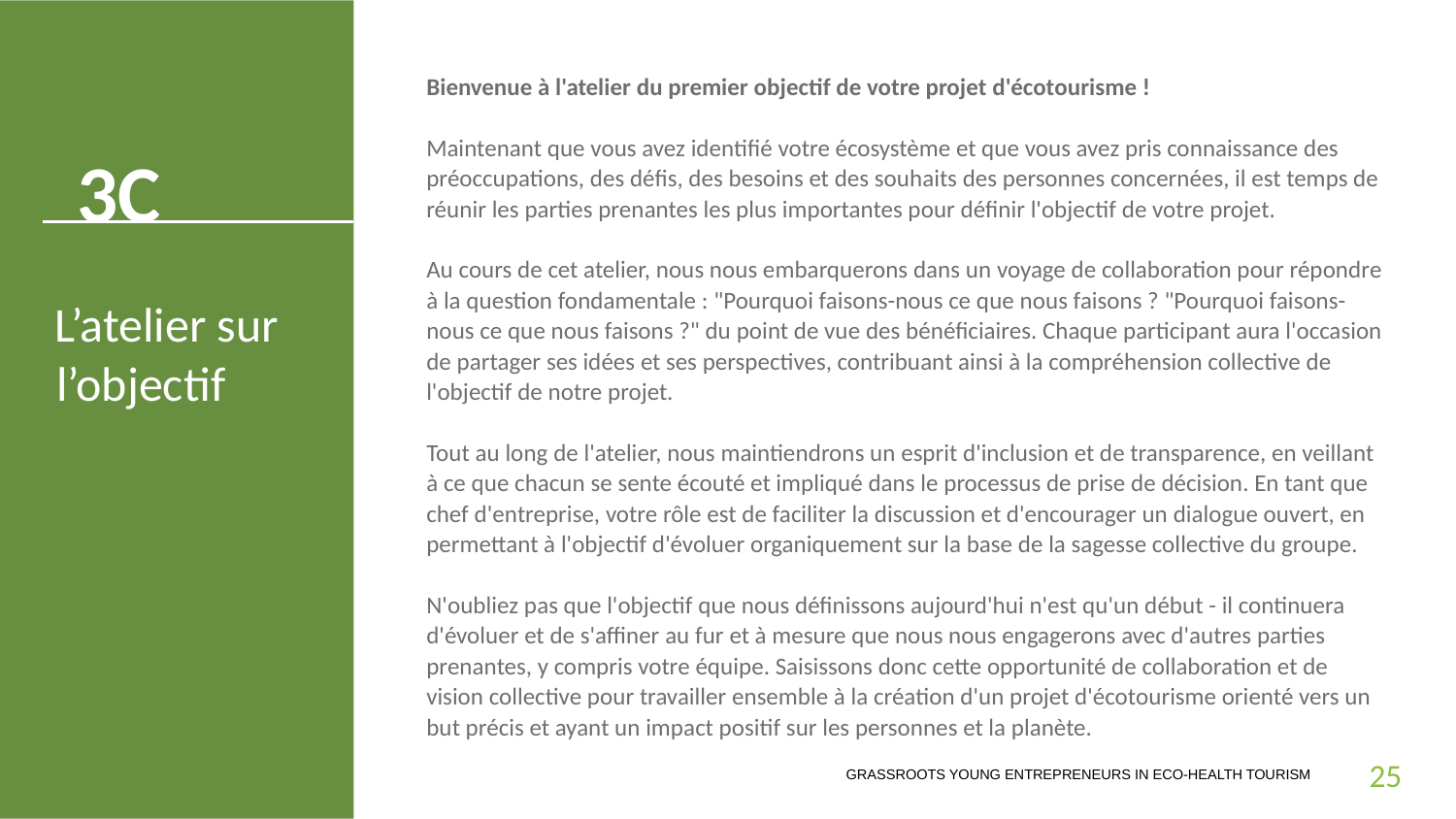

Bienvenue à l'atelier du premier objectif de votre projet d'écotourisme !

Maintenant que vous avez identifié votre écosystème et que vous avez pris connaissance des préoccupations, des défis, des besoins et des souhaits des personnes concernées, il est temps de réunir les parties prenantes les plus importantes pour définir l'objectif de votre projet.

Au cours de cet atelier, nous nous embarquerons dans un voyage de collaboration pour répondre à la question fondamentale : "Pourquoi faisons-nous ce que nous faisons ? "Pourquoi faisons-nous ce que nous faisons ?" du point de vue des bénéficiaires. Chaque participant aura l'occasion de partager ses idées et ses perspectives, contribuant ainsi à la compréhension collective de l'objectif de notre projet.

Tout au long de l'atelier, nous maintiendrons un esprit d'inclusion et de transparence, en veillant à ce que chacun se sente écouté et impliqué dans le processus de prise de décision. En tant que chef d'entreprise, votre rôle est de faciliter la discussion et d'encourager un dialogue ouvert, en permettant à l'objectif d'évoluer organiquement sur la base de la sagesse collective du groupe.

N'oubliez pas que l'objectif que nous définissons aujourd'hui n'est qu'un début - il continuera d'évoluer et de s'affiner au fur et à mesure que nous nous engagerons avec d'autres parties prenantes, y compris votre équipe. Saisissons donc cette opportunité de collaboration et de vision collective pour travailler ensemble à la création d'un projet d'écotourisme orienté vers un but précis et ayant un impact positif sur les personnes et la planète.
3C
L’atelier sur l’objectif

25
GRASSROOTS YOUNG ENTREPRENEURS IN ECO-HEALTH TOURISM